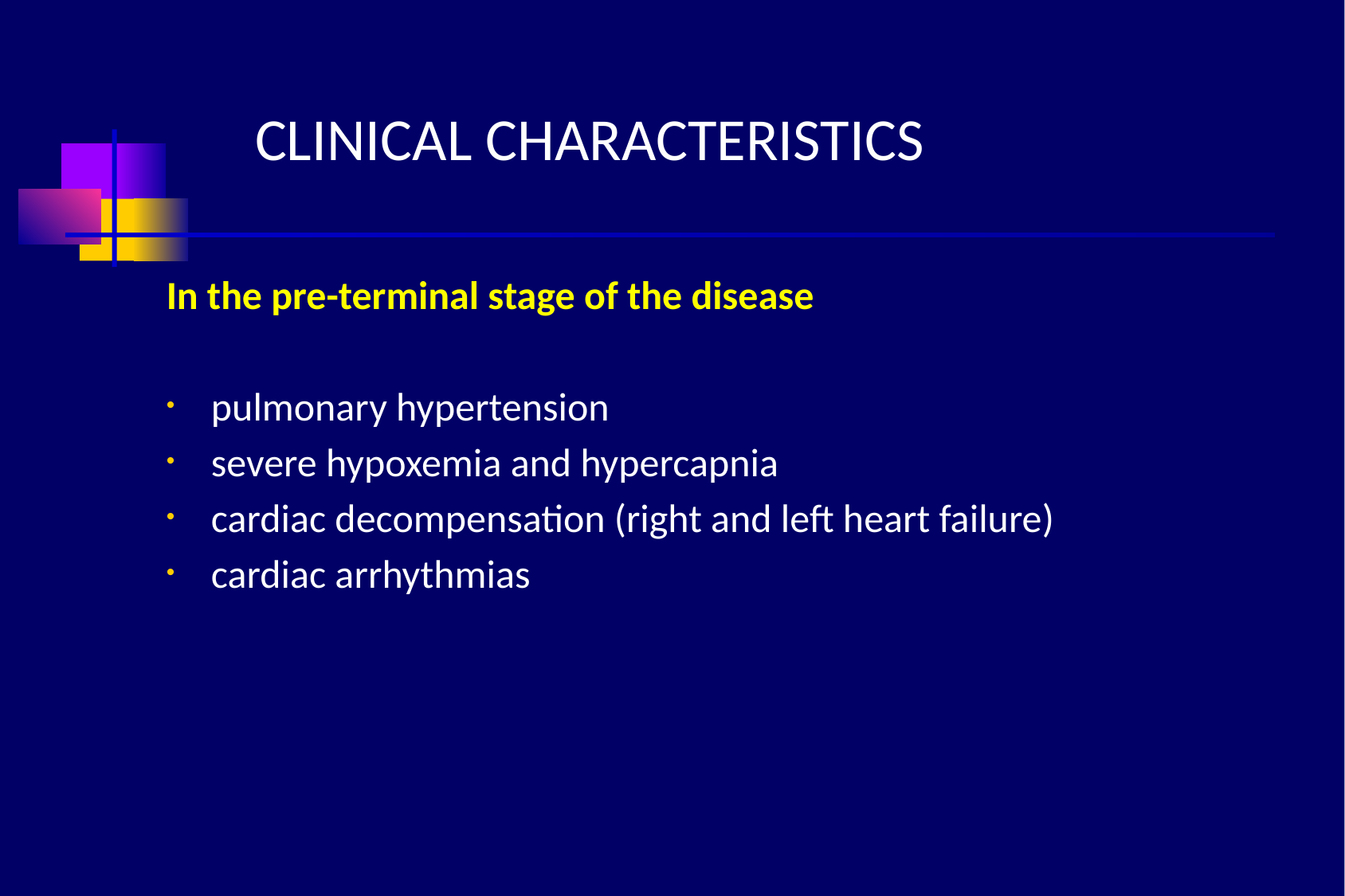

# CLINICAL CHARACTERISTICS
In the pre-terminal stage of the disease

pulmonary hypertension
severe hypoxemia and hypercapnia
cardiac decompensation (right and left heart failure)
cardiac arrhythmias